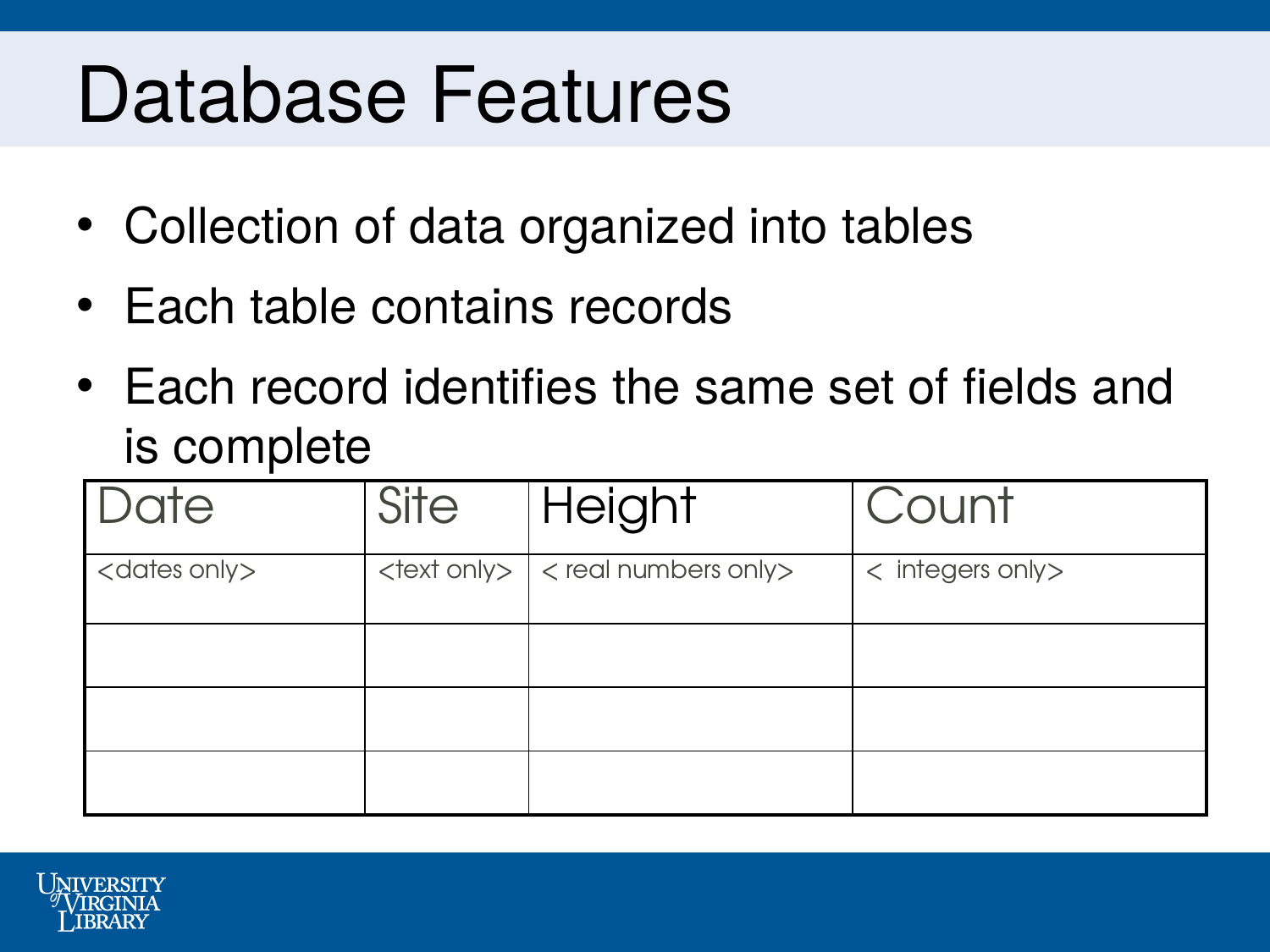

# Database Features
Collection of data organized into tables
Each table contains records
Each record identifies the same set of fields and is complete
| Date | Site | Height | Count |
| --- | --- | --- | --- |
| <dates only> | <text only> | < real numbers only> | < integers only> |
|  |  |  |  |
|  |  |  |  |
|  |  |  |  |